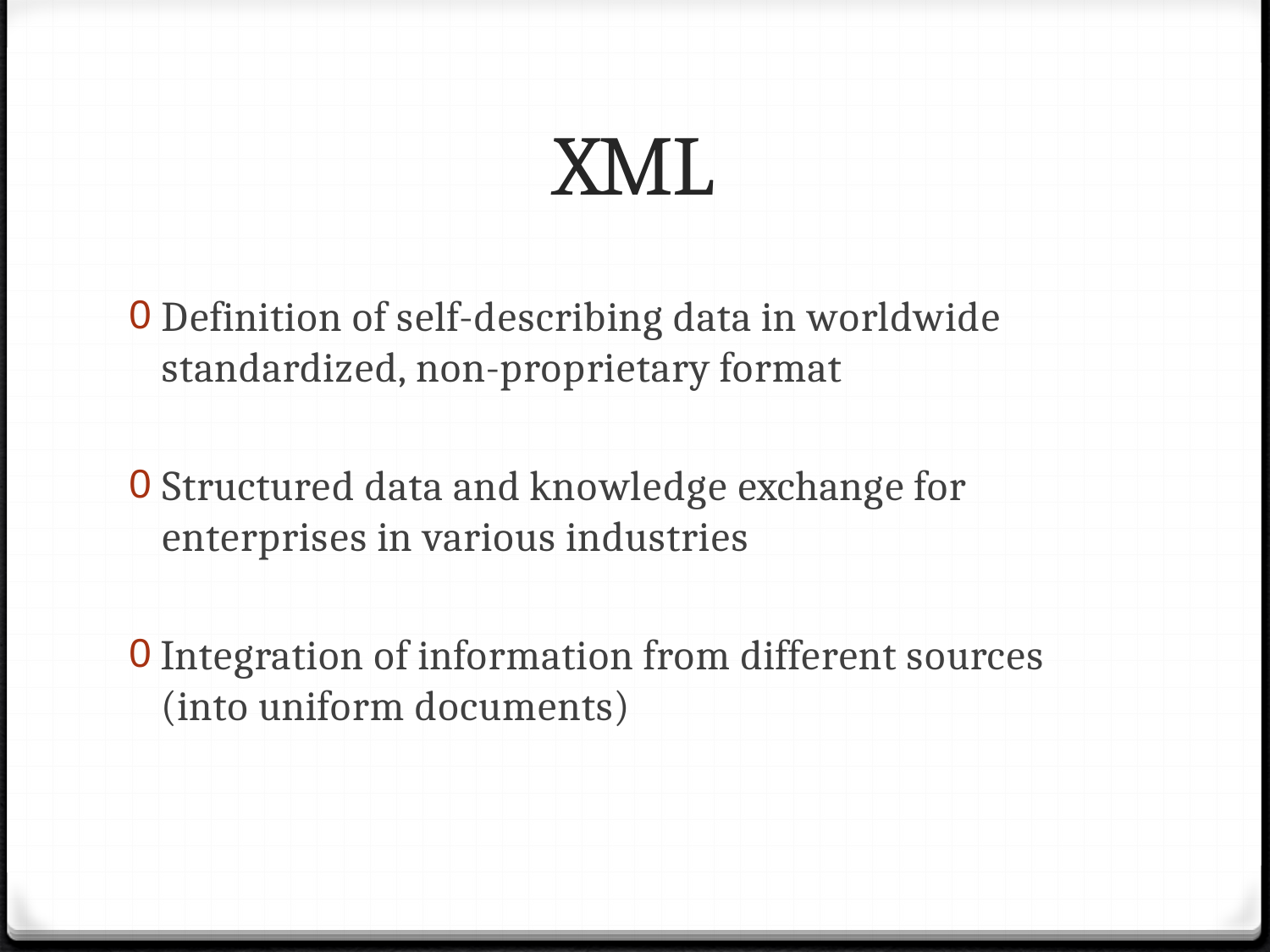

# XML
Definition of self-describing data in worldwide standardized, non-proprietary format

Structured data and knowledge exchange for enterprises in various industries

Integration of information from different sources  (into uniform documents)